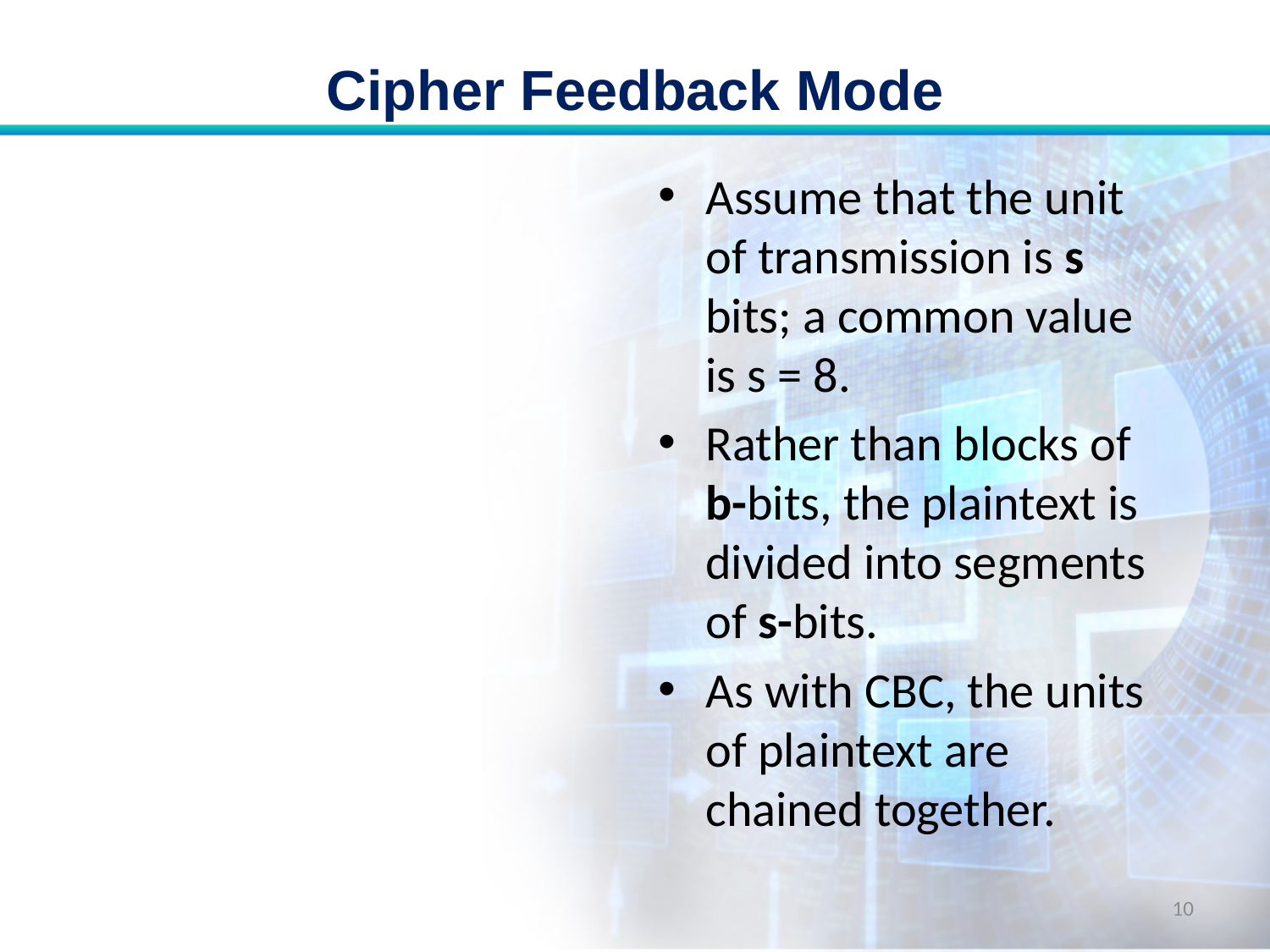

# Cipher Feedback Mode
Assume that the unit of transmission is s bits; a common value is s = 8.
Rather than blocks of b-bits, the plaintext is divided into segments of s-bits.
As with CBC, the units of plaintext are chained together.
10